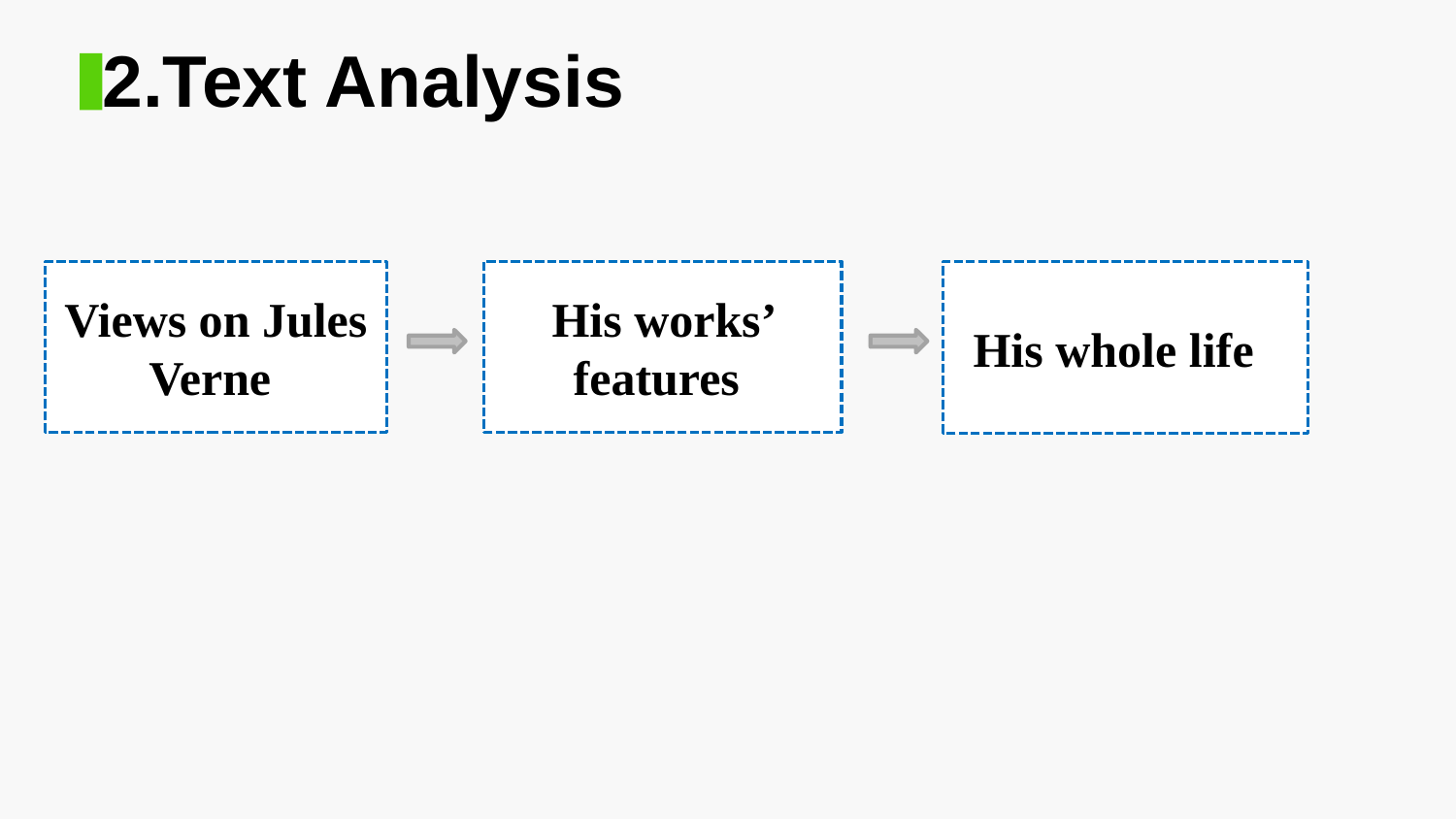

2.Text Analysis

Views on Jules Verne
 His works’  features
His whole life